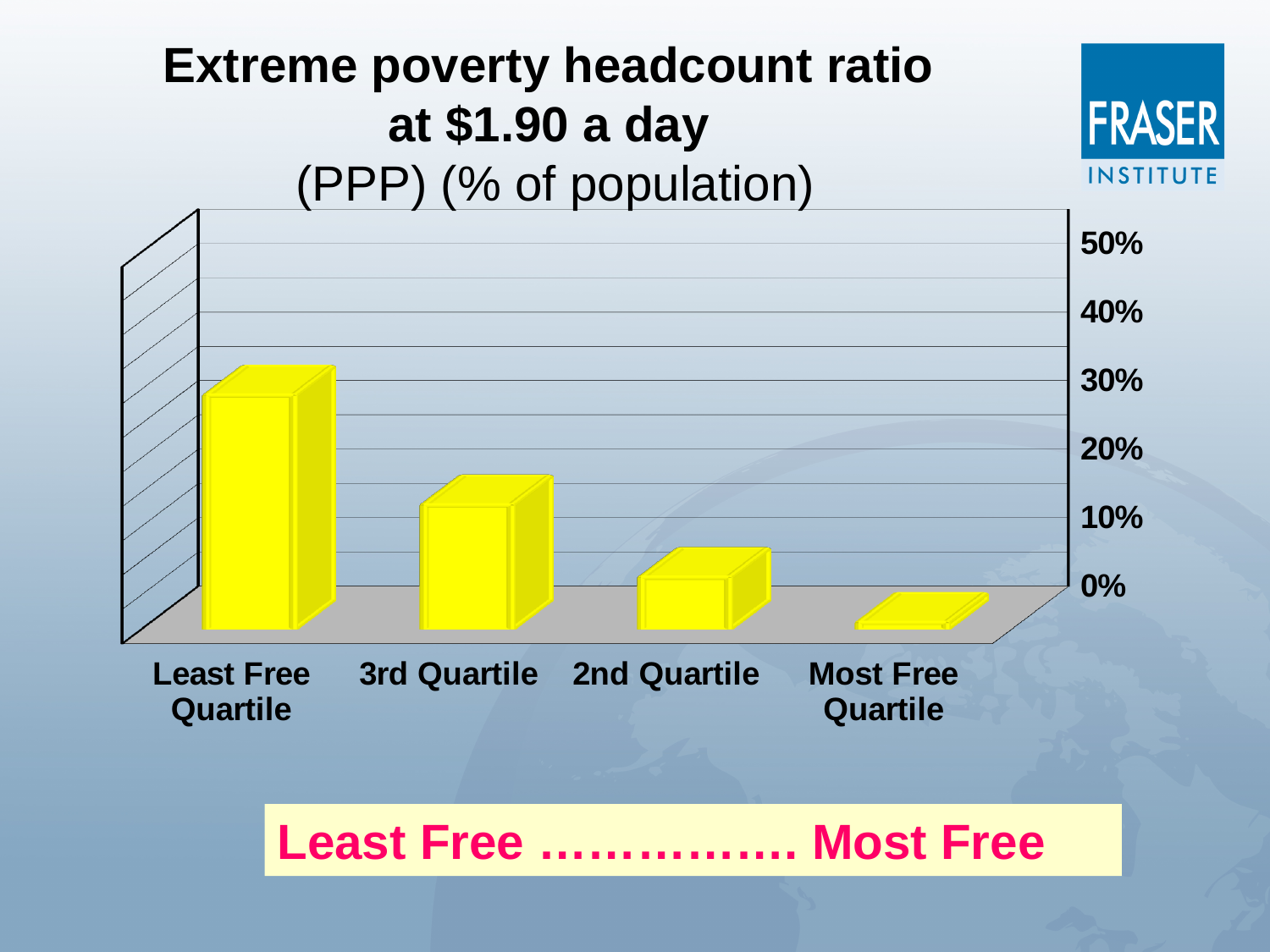

Extreme poverty headcount ratio
at $1.90 a day
(PPP) (% of population)

[unsupported chart]

Least Free ……………. Most Free